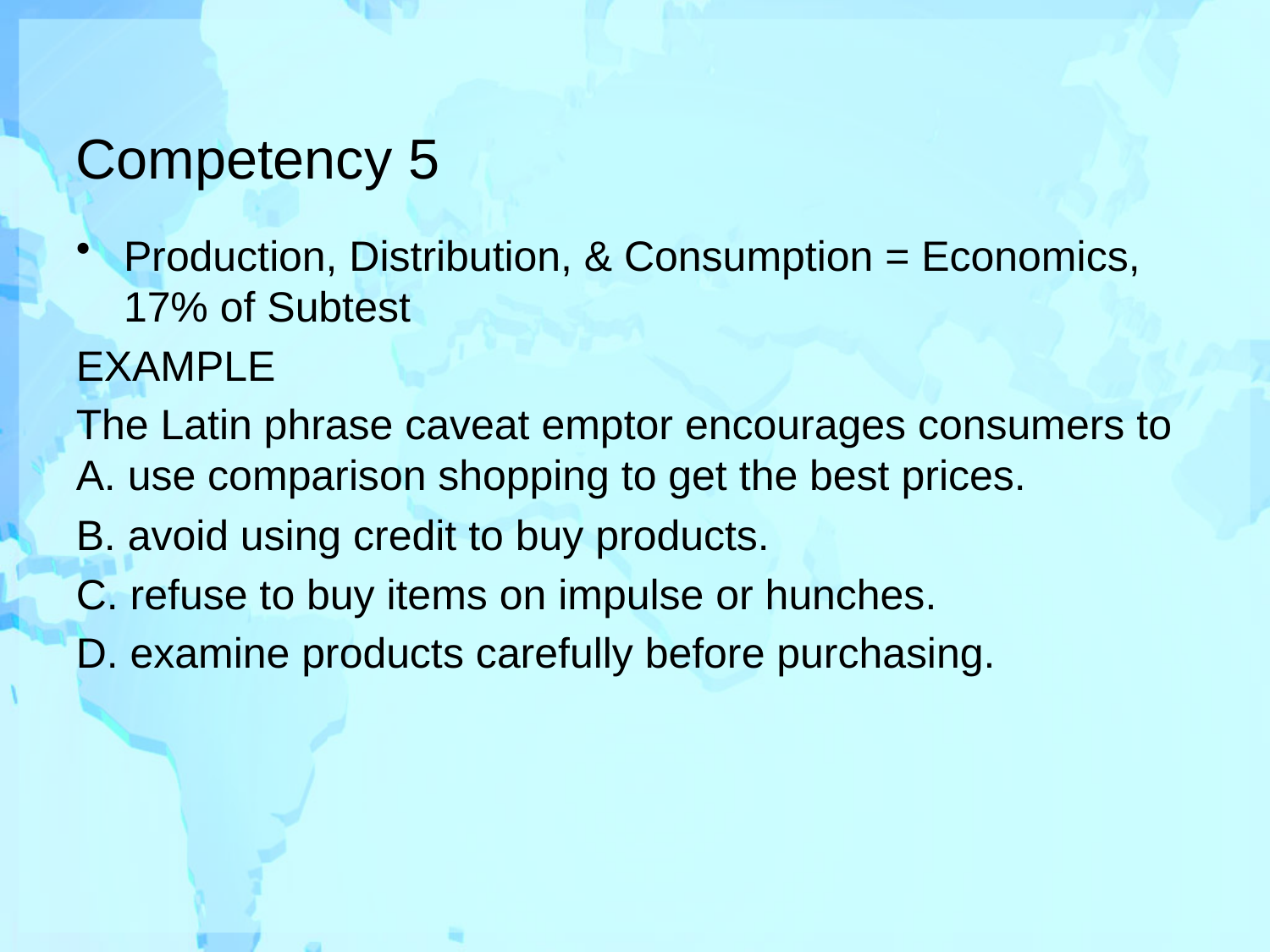

# Competency 5
Production, Distribution, & Consumption = Economics, 17% of Subtest
EXAMPLE
The Latin phrase caveat emptor encourages consumers to A. use comparison shopping to get the best prices.
B. avoid using credit to buy products.
C. refuse to buy items on impulse or hunches.
D. examine products carefully before purchasing.